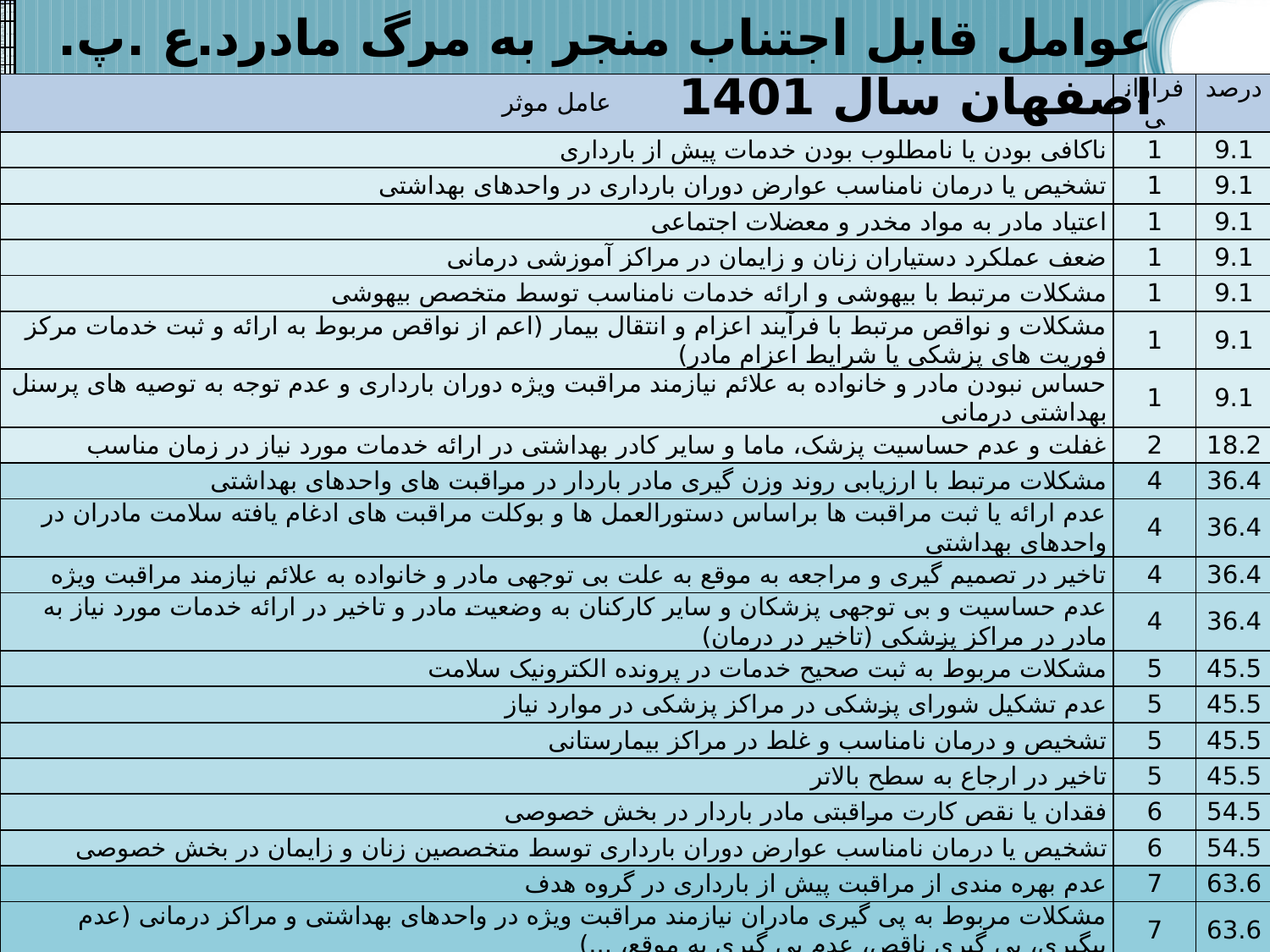

#
| عامل موثر | فراوانی | درصد |
| --- | --- | --- |
| ناکافی بودن یا نامطلوب بودن خدمات پیش از بارداری | 1 | 9.1 |
| تشخیص یا درمان نامناسب عوارض دوران بارداری در واحدهای بهداشتی | 1 | 9.1 |
| اعتیاد مادر به مواد مخدر و معضلات اجتماعی | 1 | 9.1 |
| ضعف عملکرد دستیاران زنان و زایمان در مراکز آموزشی درمانی | 1 | 9.1 |
| مشکلات مرتبط با بیهوشی و ارائه خدمات نامناسب توسط متخصص بیهوشی | 1 | 9.1 |
| مشکلات و نواقص مرتبط با فرآیند اعزام و انتقال بیمار (اعم از نواقص مربوط به ارائه و ثبت خدمات مرکز فوریت های پزشکی یا شرایط اعزام مادر) | 1 | 9.1 |
| حساس نبودن مادر و خانواده به علائم نیازمند مراقبت ویژه دوران بارداری و عدم توجه به توصیه های پرسنل بهداشتی درمانی | 1 | 9.1 |
| غفلت و عدم حساسیت پزشک، ماما و سایر کادر بهداشتی در ارائه خدمات مورد نیاز در زمان مناسب | 2 | 18.2 |
| مشکلات مرتبط با ارزیابی روند وزن گیری مادر باردار در مراقبت های واحدهای بهداشتی | 4 | 36.4 |
| عدم ارائه یا ثبت مراقبت ها براساس دستورالعمل ها و بوکلت مراقبت های ادغام یافته سلامت مادران در واحدهای بهداشتی | 4 | 36.4 |
| تاخیر در تصمیم گیری و مراجعه به موقع به علت بی توجهی مادر و خانواده به علائم نیازمند مراقبت ویژه | 4 | 36.4 |
| عدم حساسیت و بی توجهی پزشکان و سایر کارکنان به وضعیت مادر و تاخیر در ارائه خدمات مورد نیاز به مادر در مراکز پزشکی (تاخیر در درمان) | 4 | 36.4 |
| مشکلات مربوط به ثبت صحیح خدمات در پرونده الکترونیک سلامت | 5 | 45.5 |
| عدم تشکیل شورای پزشکی در مراکز پزشکی در موارد نیاز | 5 | 45.5 |
| تشخیص و درمان نامناسب و غلط در مراکز بیمارستانی | 5 | 45.5 |
| تاخیر در ارجاع به سطح بالاتر | 5 | 45.5 |
| فقدان یا نقص کارت مراقبتی مادر باردار در بخش خصوصی | 6 | 54.5 |
| تشخیص یا درمان نامناسب عوارض دوران بارداری توسط متخصصین زنان و زایمان در بخش خصوصی | 6 | 54.5 |
| عدم بهره مندی از مراقبت پیش از بارداری در گروه هدف | 7 | 63.6 |
| مشکلات مربوط به پی گیری مادران نیازمند مراقبت ویژه در واحدهای بهداشتی و مراکز درمانی (عدم پیگیری، پی گیری ناقص، عدم پی گیری به موقع، ...) | 7 | 63.6 |
| غفلت و عدم حساسیت پزشک، ماما و سایر کادر درمانی بیمارستان در ارائه خدمات مورد نیاز | 7 | 63.6 |
| نواقص مربوط به ارائه یا ثبت خدمات توسط متخصصین زنان و زایمان در مراکز پزشکی (نظیر عدم ویزیت بیمار و صدور دستورات تلفنی، تشخیص یا درمان نامناسب، ...) | 7 | 63.6 |
| عدم بهره مندی از مراقبت پیش از بارداری کلی | 9 | 81.8 |
عوامل قابل اجتناب منجر به مرگ مادرد.ع .پ. اصفهان سال 1401
| عامل موثر | فراوانی | درصد |
| --- | --- | --- |
| ناکافی بودن یا نامطلوب بودن خدمات پیش از بارداری | 1 | 9.1 |
| تشخیص یا درمان نامناسب عوارض دوران بارداری در واحدهای بهداشتی | 1 | 9.1 |
| اعتیاد مادر به مواد مخدر و معضلات اجتماعی | 1 | 9.1 |
| ضعف عملکرد دستیاران زنان و زایمان در مراکز آموزشی درمانی | 1 | 9.1 |
| مشکلات مرتبط با بیهوشی و ارائه خدمات نامناسب توسط متخصص بیهوشی | 1 | 9.1 |
| مشکلات و نواقص مرتبط با فرآیند اعزام و انتقال بیمار (اعم از نواقص مربوط به ارائه و ثبت خدمات مرکز فوریت های پزشکی یا شرایط اعزام مادر) | 1 | 9.1 |
| حساس نبودن مادر و خانواده به علائم نیازمند مراقبت ویژه دوران بارداری و عدم توجه به توصیه های پرسنل بهداشتی درمانی | 1 | 9.1 |
| غفلت و عدم حساسیت پزشک، ماما و سایر کادر بهداشتی در ارائه خدمات مورد نیاز در زمان مناسب | 2 | 18.2 |
| مشکلات مرتبط با ارزیابی روند وزن گیری مادر باردار در مراقبت های واحدهای بهداشتی | 4 | 36.4 |
| عدم ارائه یا ثبت مراقبت ها براساس دستورالعمل ها و بوکلت مراقبت های ادغام یافته سلامت مادران در واحدهای بهداشتی | 4 | 36.4 |
| تاخیر در تصمیم گیری و مراجعه به موقع به علت بی توجهی مادر و خانواده به علائم نیازمند مراقبت ویژه | 4 | 36.4 |
| عدم حساسیت و بی توجهی پزشکان و سایر کارکنان به وضعیت مادر و تاخیر در ارائه خدمات مورد نیاز به مادر در مراکز پزشکی (تاخیر در درمان) | 4 | 36.4 |
| مشکلات مربوط به ثبت صحیح خدمات در پرونده الکترونیک سلامت | 5 | 45.5 |
| عدم تشکیل شورای پزشکی در مراکز پزشکی در موارد نیاز | 5 | 45.5 |
| تشخیص و درمان نامناسب و غلط در مراکز بیمارستانی | 5 | 45.5 |
| تاخیر در ارجاع به سطح بالاتر | 5 | 45.5 |
| فقدان یا نقص کارت مراقبتی مادر باردار در بخش خصوصی | 6 | 54.5 |
| تشخیص یا درمان نامناسب عوارض دوران بارداری توسط متخصصین زنان و زایمان در بخش خصوصی | 6 | 54.5 |
| عدم بهره مندی از مراقبت پیش از بارداری در گروه هدف | 7 | 63.6 |
| مشکلات مربوط به پی گیری مادران نیازمند مراقبت ویژه در واحدهای بهداشتی و مراکز درمانی (عدم پیگیری، پی گیری ناقص، عدم پی گیری به موقع، ...) | 7 | 63.6 |
| غفلت و عدم حساسیت پزشک، ماما و سایر کادر درمانی بیمارستان در ارائه خدمات مورد نیاز | 7 | 63.6 |
| نواقص مربوط به ارائه یا ثبت خدمات توسط متخصصین زنان و زایمان در مراکز پزشکی (نظیر عدم ویزیت بیماروصدور دستورات تلفنی، تشخیص یا درمان نامناسب،) | 7 | 63.6 |
| عدم بهره مندی از مراقبت پیش از بارداری کلی | 9 | 81.8 |